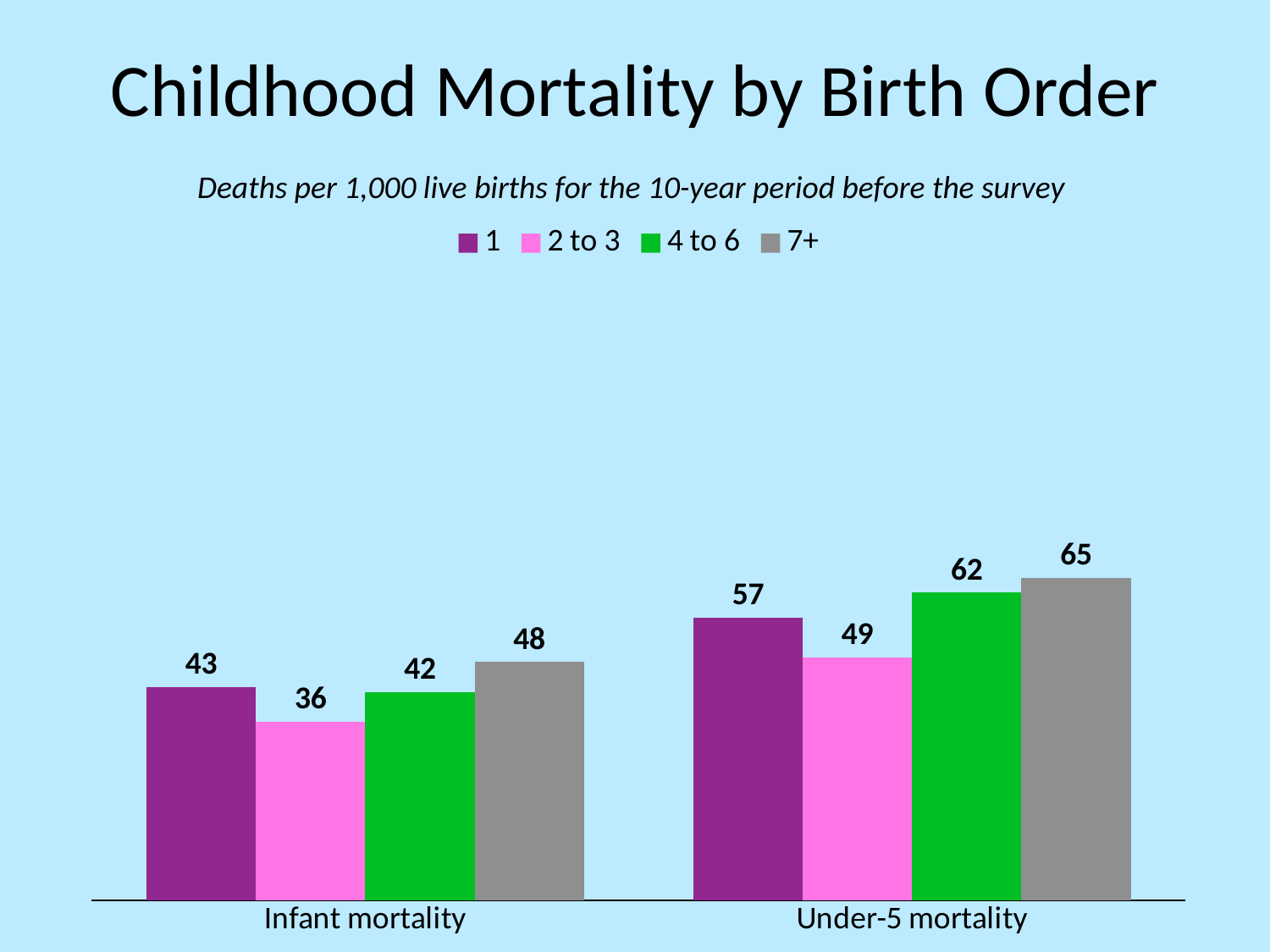

# Childhood Mortality by Birth Order
Deaths per 1,000 live births for the 10-year period before the survey

### Chart

| Category | 1 | 2 to 3 | 4 to 6 | 7+ |
|---|---|---|---|---|
| Infant mortality | 43.0 | 36.0 | 42.0 | 48.0 |
| Under-5 mortality | 57.0 | 49.0 | 62.0 | 65.0 |